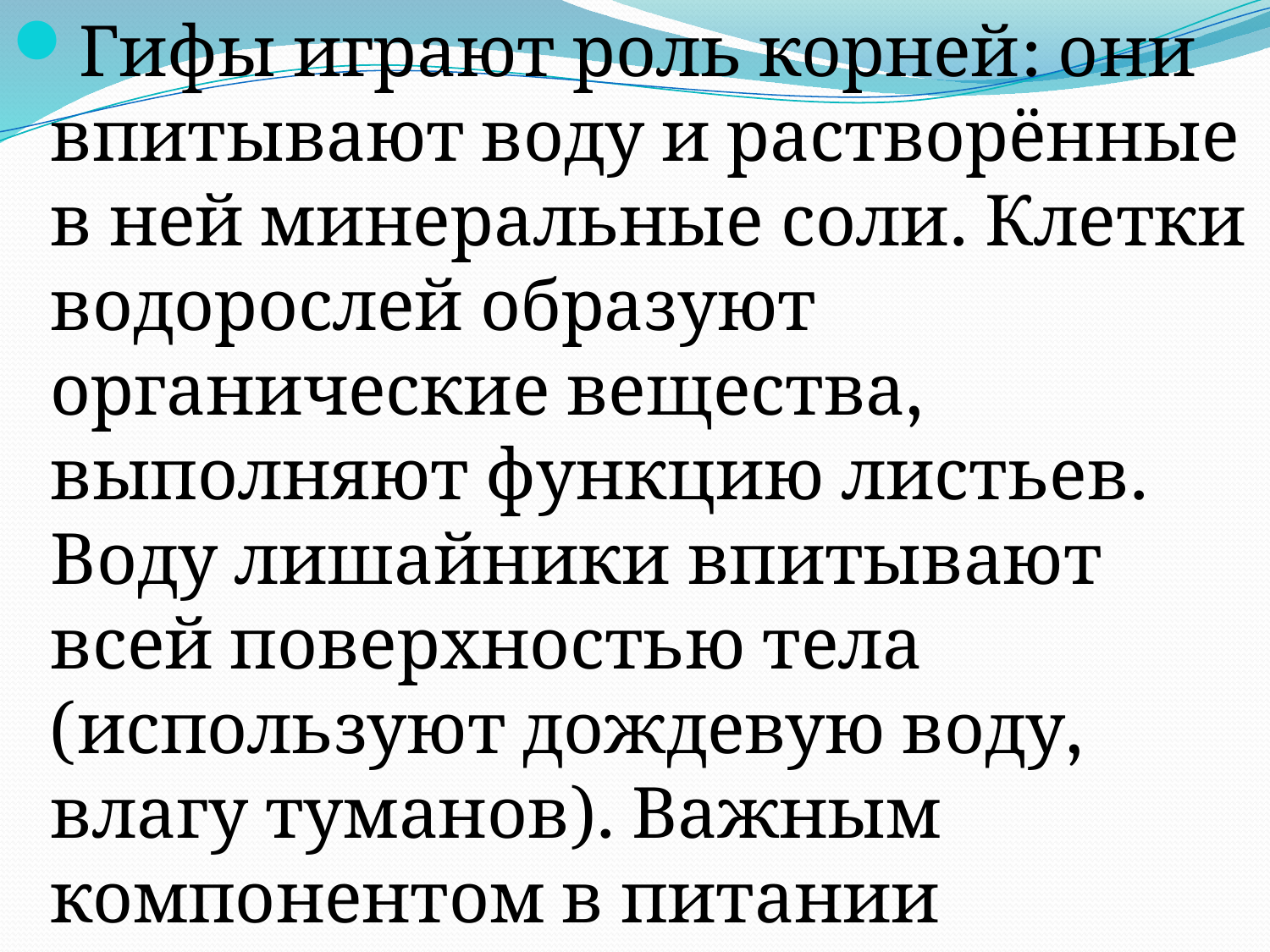

Гифы играют роль корней: они впитывают воду и растворённые в ней минеральные соли. Клетки водорослей образуют органические вещества, выполняют функцию листьев. Воду лишайники впитывают всей поверхностью тела (используют дождевую воду, влагу туманов). Важным компонентом в питании лишайников является азот.
#